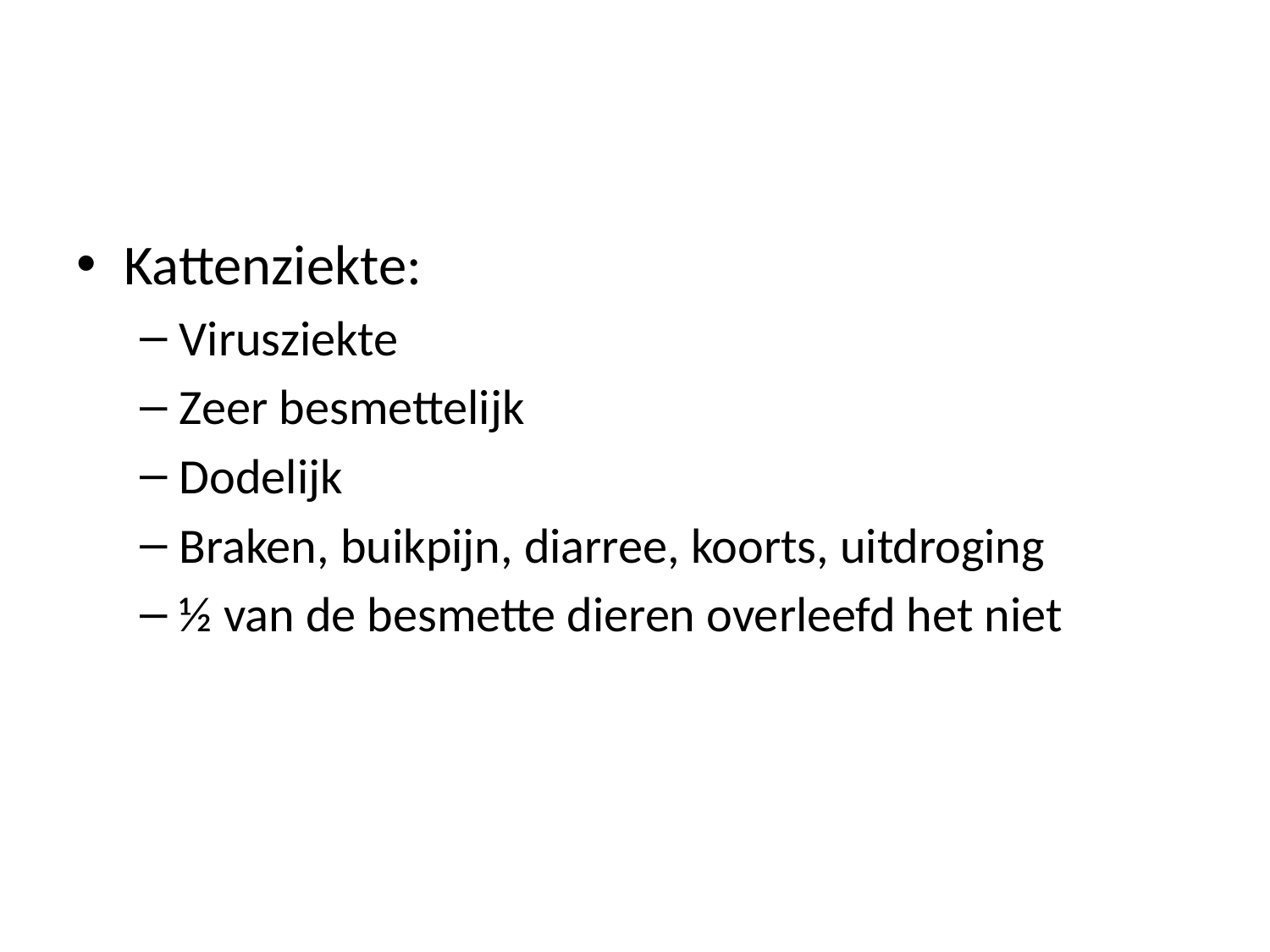

#
Kattenziekte:
Virusziekte
Zeer besmettelijk
Dodelijk
Braken, buikpijn, diarree, koorts, uitdroging
½ van de besmette dieren overleefd het niet